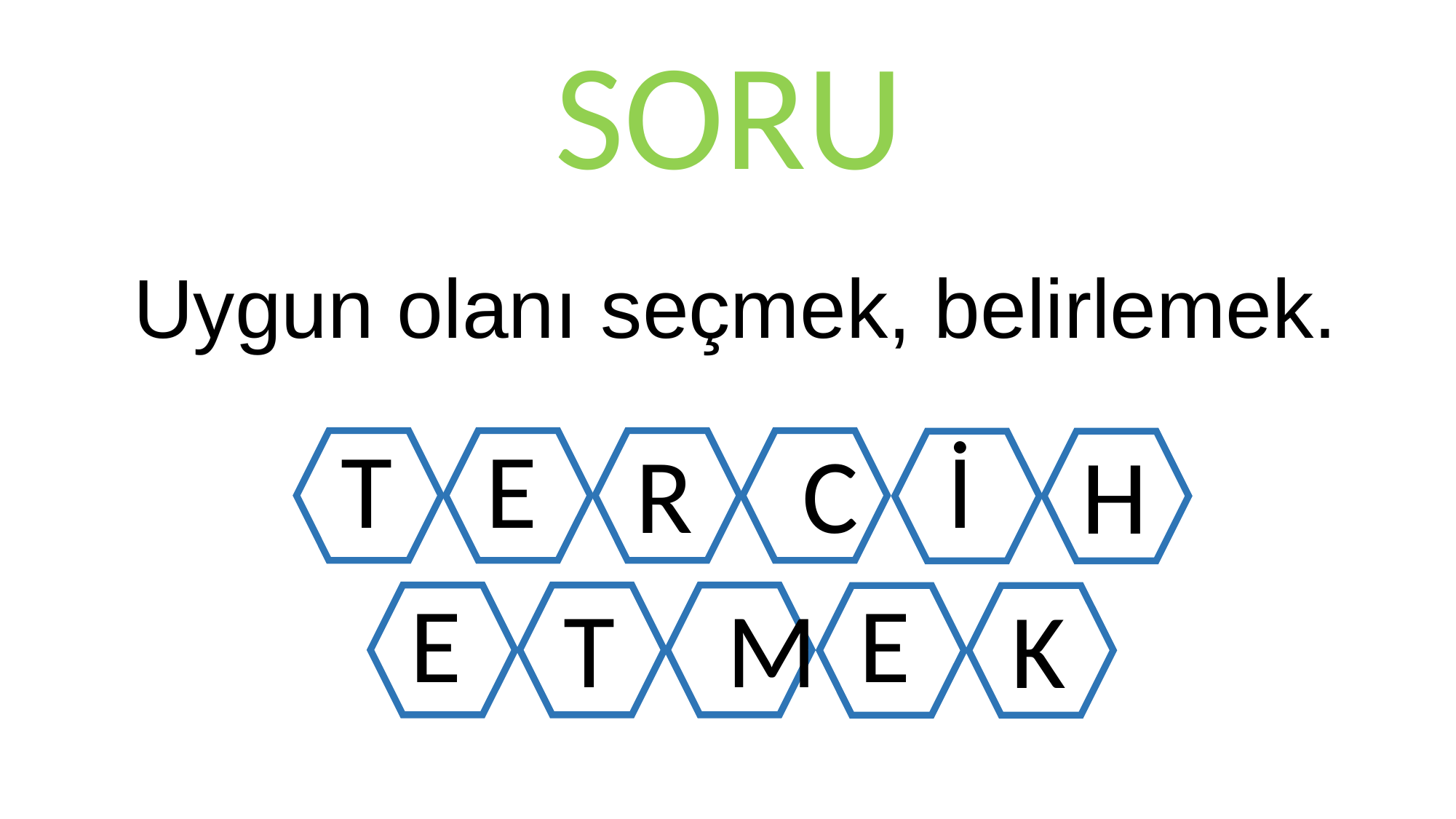

SORU
Uygun olanı seçmek, belirlemek.
T
E
İ
R
C
H

E
E
T
M
K